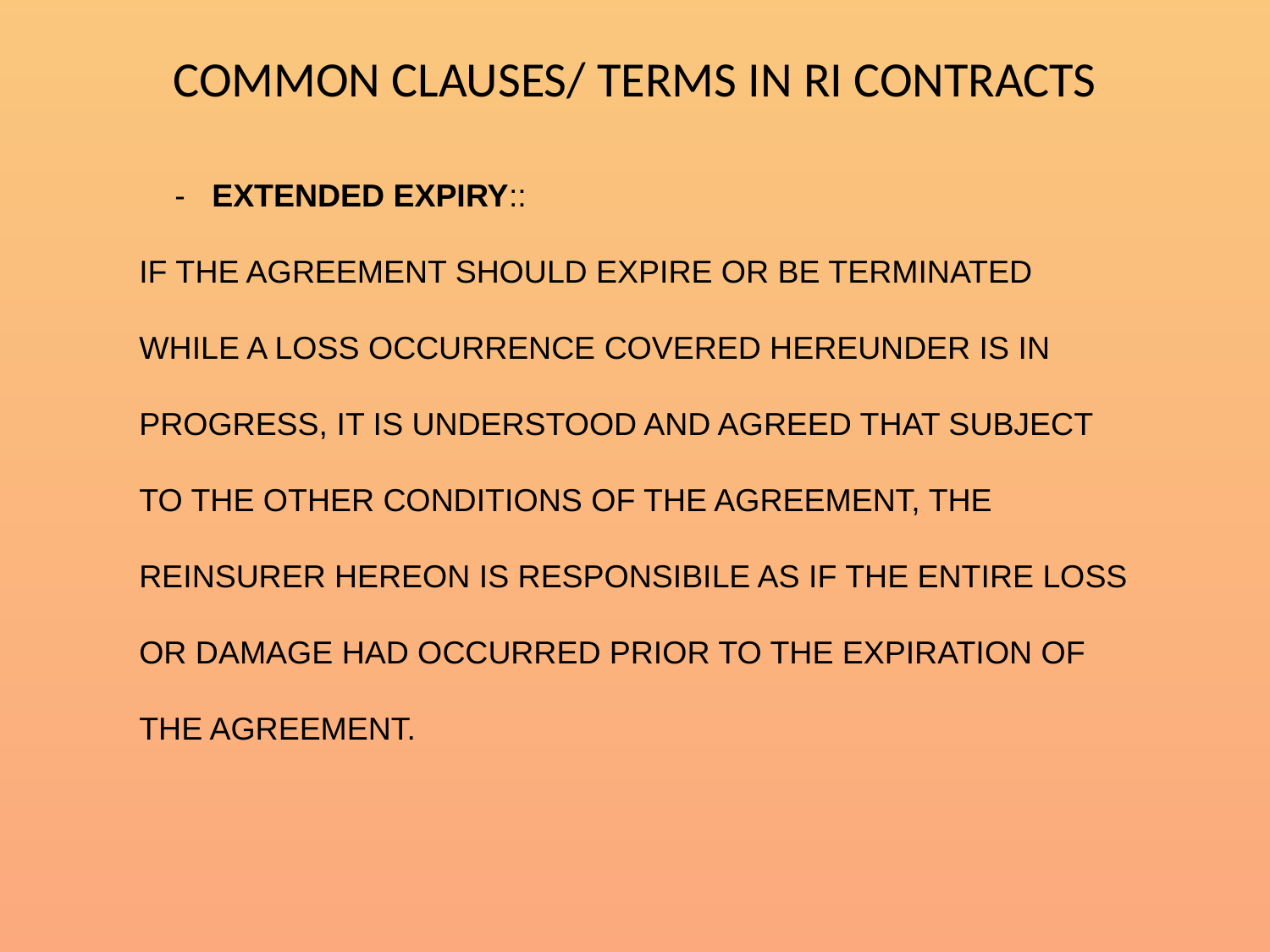

# COMMON CLAUSES/ TERMS IN RI CONTRACTS
    -   EXTENDED EXPIRY::

IF THE AGREEMENT SHOULD EXPIRE OR BE TERMINATED

WHILE A LOSS OCCURRENCE COVERED HEREUNDER IS IN

PROGRESS, IT IS UNDERSTOOD AND AGREED THAT SUBJECT

TO THE OTHER CONDITIONS OF THE AGREEMENT, THE

REINSURER HEREON IS RESPONSIBILE AS IF THE ENTIRE LOSS

OR DAMAGE HAD OCCURRED PRIOR TO THE EXPIRATION OF

THE AGREEMENT.